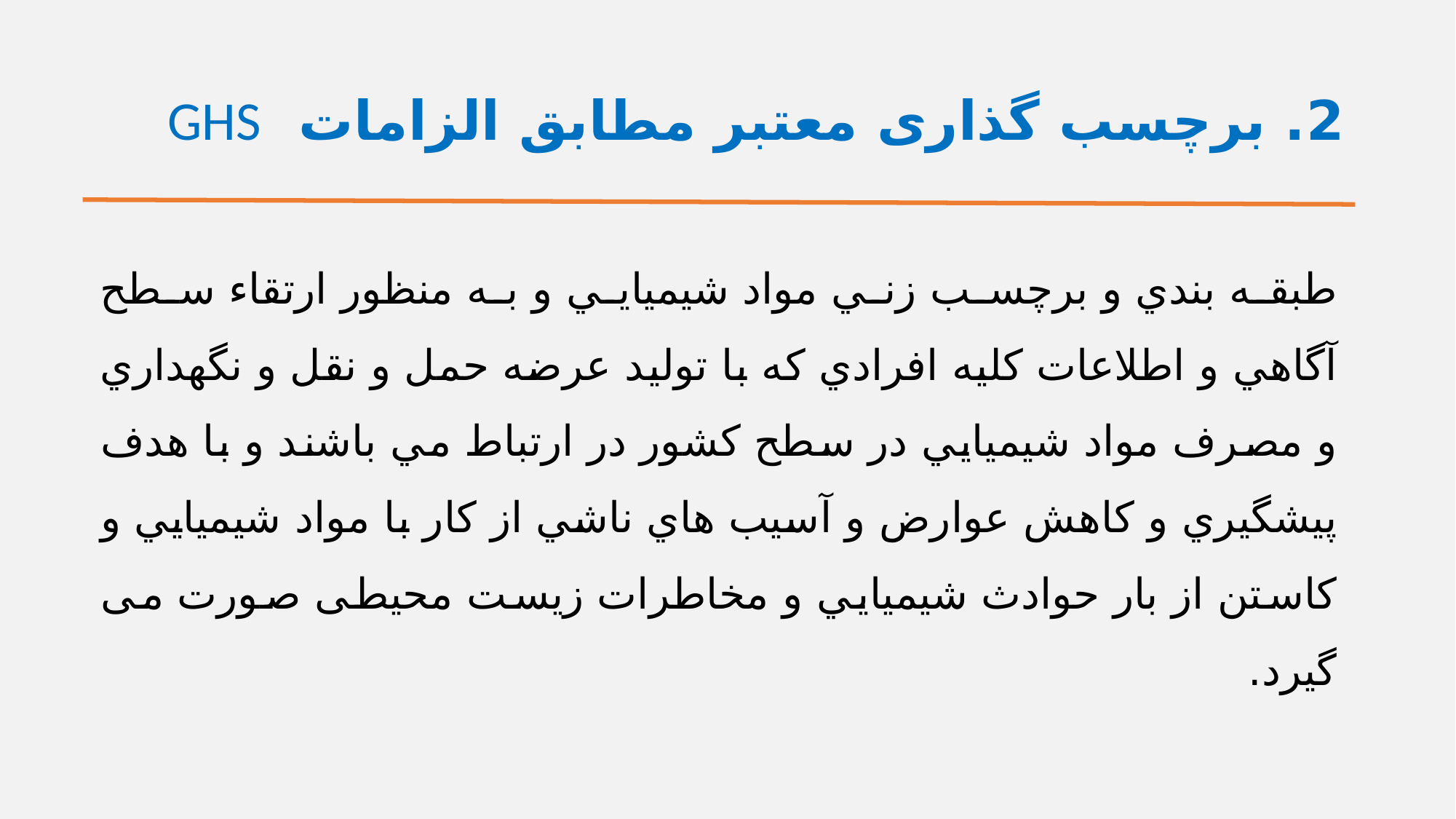

# 2. برچسب گذاری معتبر مطابق الزامات  GHS
طبقه بندي و برچسب زني مواد شيميايي و به منظور ارتقاء سطح آگاهي و اطلاعات كليه افرادي كه با توليد عرضه حمل و نقل و نگهداري و مصرف مواد شيميايي در سطح كشور در ارتباط مي باشند و با هدف پيشگيري و كاهش عوارض و آسيب هاي ناشي از كار با مواد شيميايي و كاستن از بار حوادث شيميايي و مخاطرات زيست محيطی صورت می گیرد.